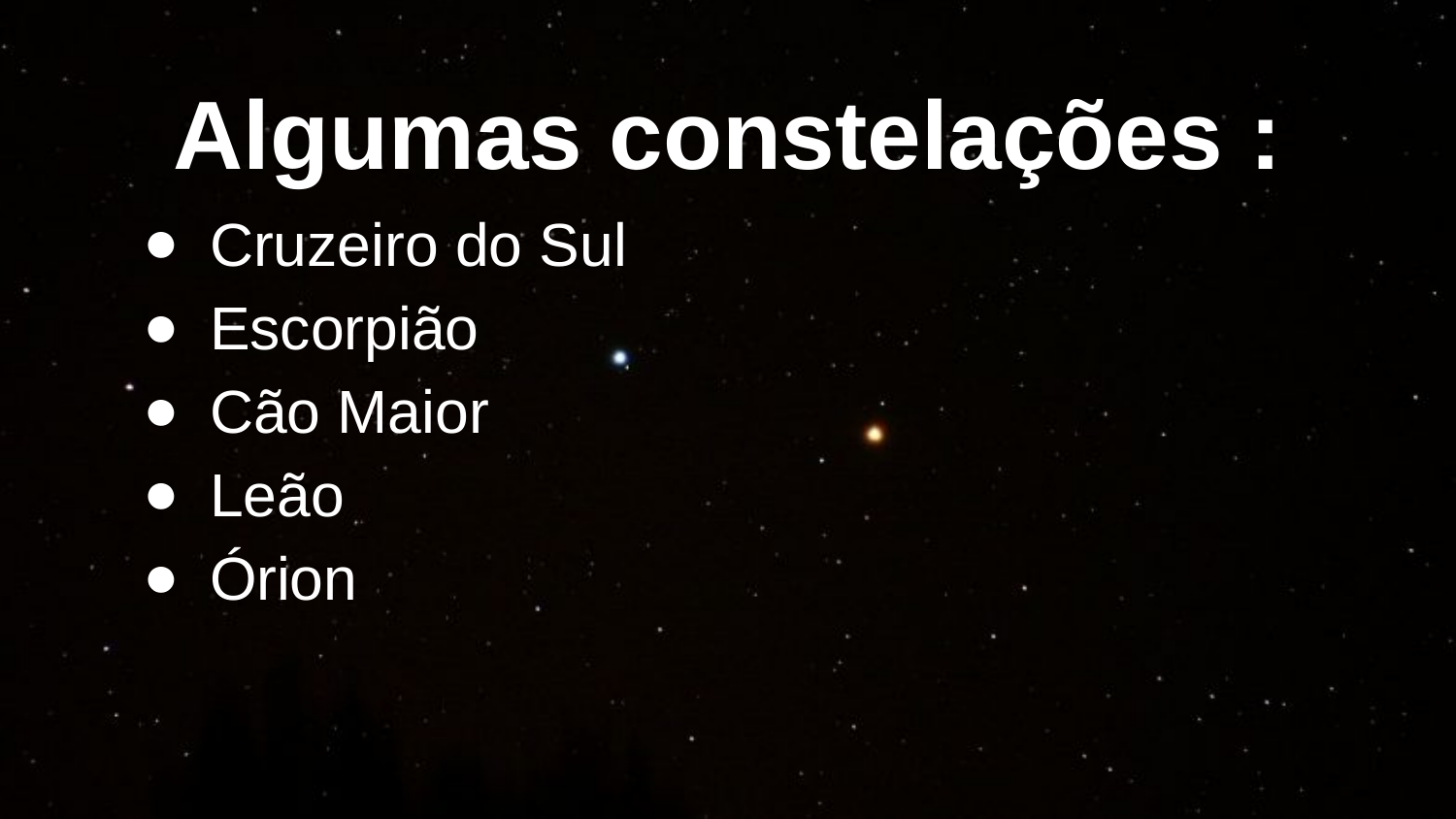

# Algumas constelações :
Cruzeiro do Sul
Escorpião
Cão Maior
Leão
Órion